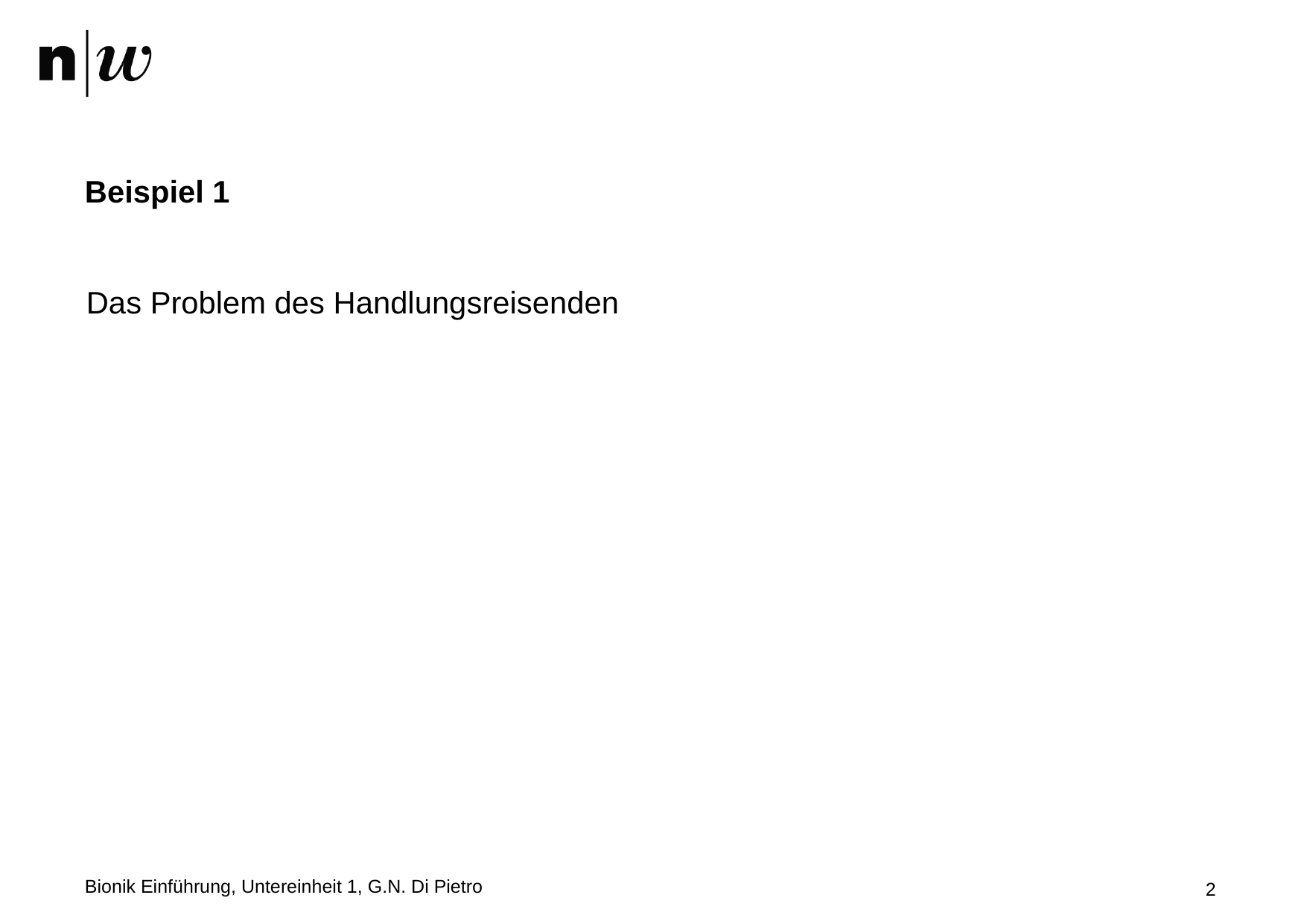

# Beispiel 1
Das Problem des Handlungsreisenden
Bionik Einführung, Untereinheit 1, G.N. Di Pietro
2